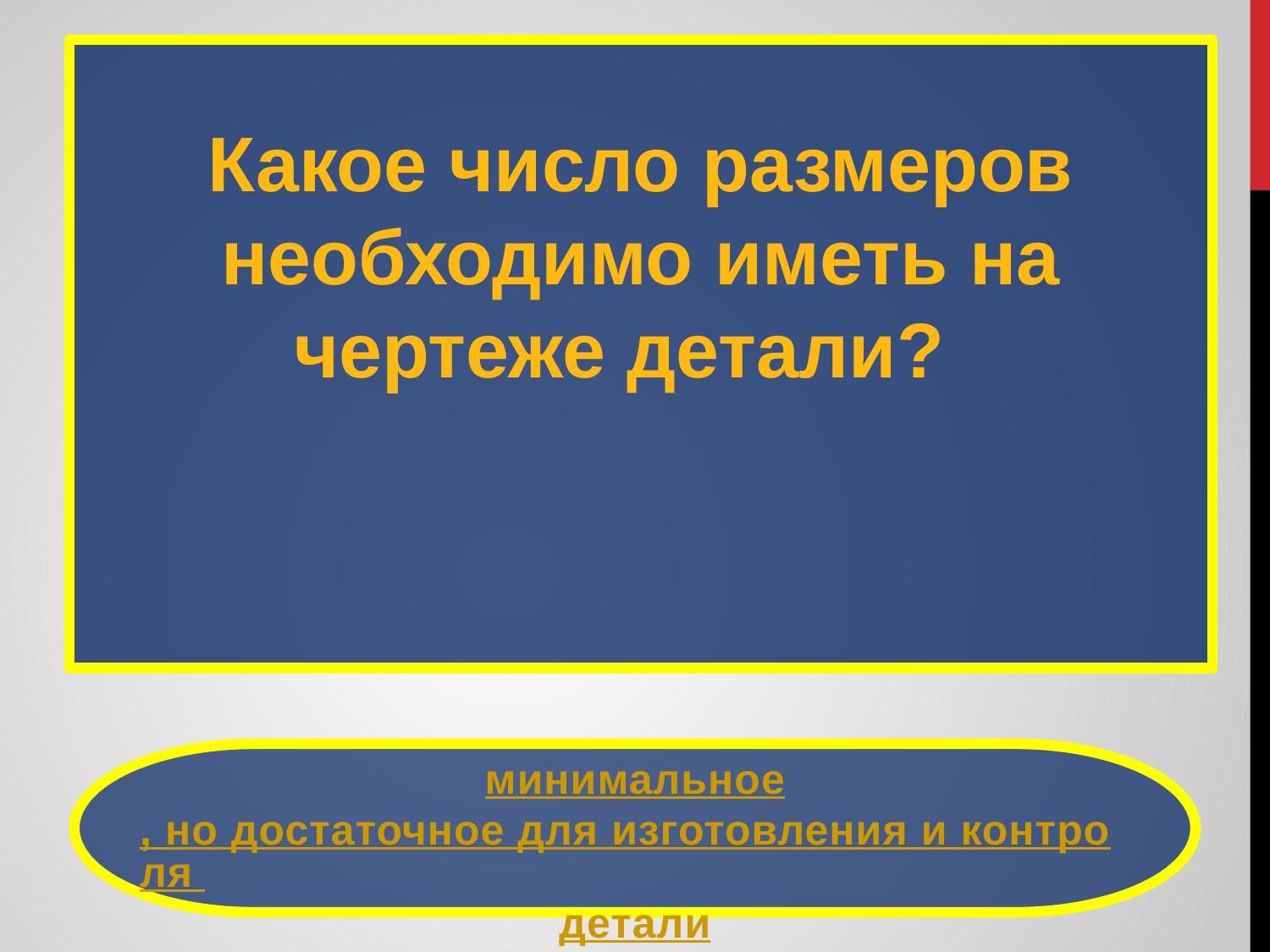

Какое число размеров необходимо иметь на чертеже детали?

минимальное, но достаточное для изготовления и контроля детали